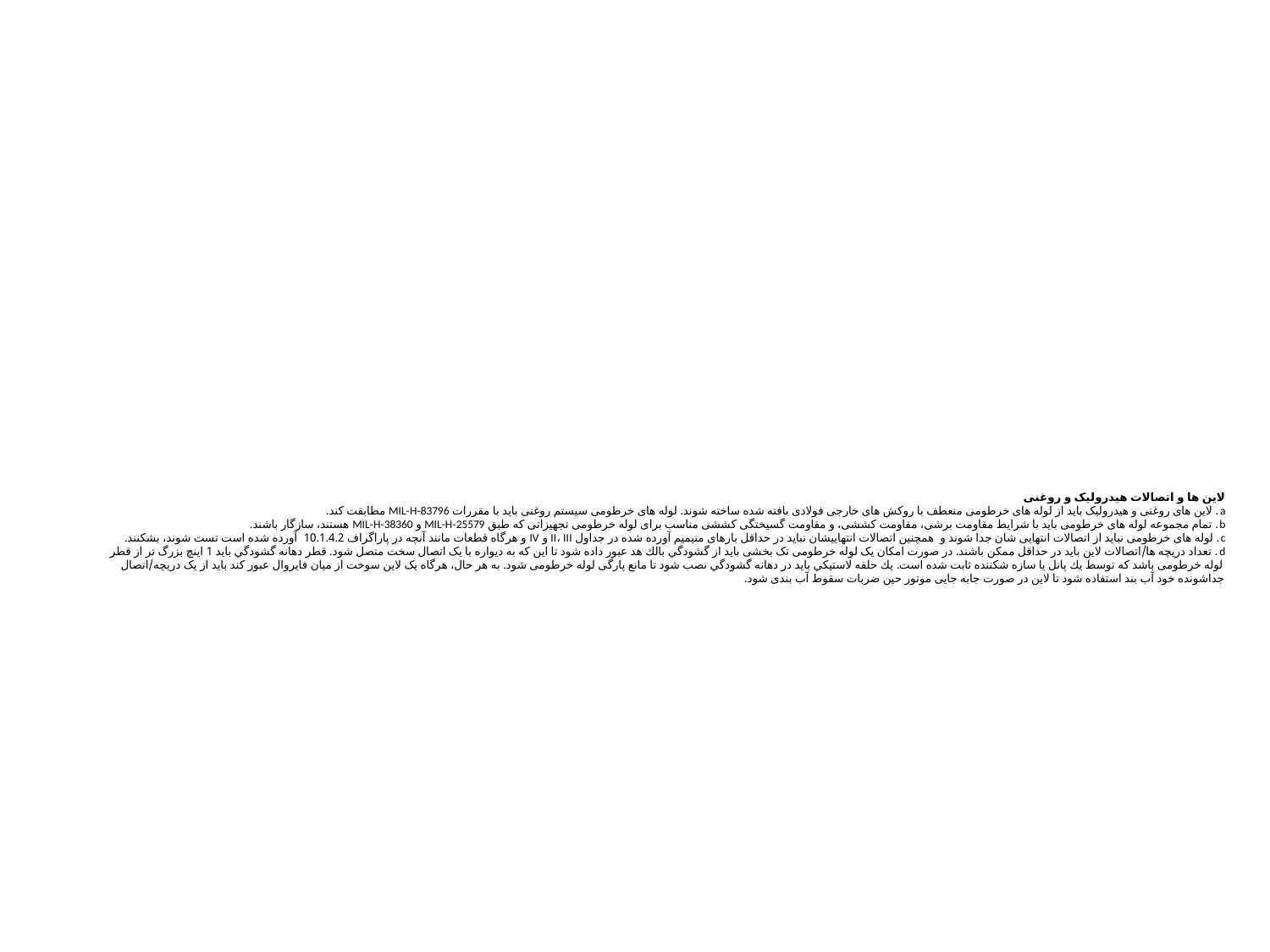

# لاین ها و اتصالات هیدرولیک و روغنی a. لاین های روغنی و هیدرولیک باید از لوله های خرطومی منعطف با روکش های خارجی فولادی بافته شده ساخته شوند. لوله های خرطومی سیستم روغنی باید با مقررات MIL-H-83796 مطابقت کند. b. تمام مجموعه لوله های خرطومی باید با شرایط مقاومت برشی، مقاومت کششی، و مقاومت گسیختگی کششی مناسب برای لوله خرطومی تجهیزاتی که طبق MIL-H-25579 و MIL-H-38360 هستند، سازگار باشند. c. لوله های خرطومی نباید از اتصالات انتهایی شان جدا شوند و  همچنین اتصالات انتهاییشان نباید در حداقل بارهای منیمیم آورده شده در جداول II، III و IV و هرگاه قطعات مانند آنچه در پاراگراف 10.1.4.2  آورده شده است تست شوند، بشکنند. d. تعداد دریچه ها/اتصالات لاین باید در حداقل ممکن باشند. در صورت امکان یک لوله خرطومی تک بخشی باید از گشودگي بالك هد عبور داده شود تا این كه به دیواره با یک اتصال سخت متصل شود. قطر دهانه گشودگي باید 1 اینچ بزرگ تر از قطر لوله خرطومی باشد که توسط يك پانل یا سازه شکننده ثابت شده است. يك حلقه لاستيكي باید در دهانه گشودگي نصب شود تا مانع پارگی لوله خرطومی شود. به هر حال، هرگاه یک لاین سوخت از میان فایروال عبور کند باید از یک دریچه/اتصال جداشونده خود آب بند استفاده شود تا لاین در صورت جابه جایی موتور حین ضربات سقوط آب بندی شود.